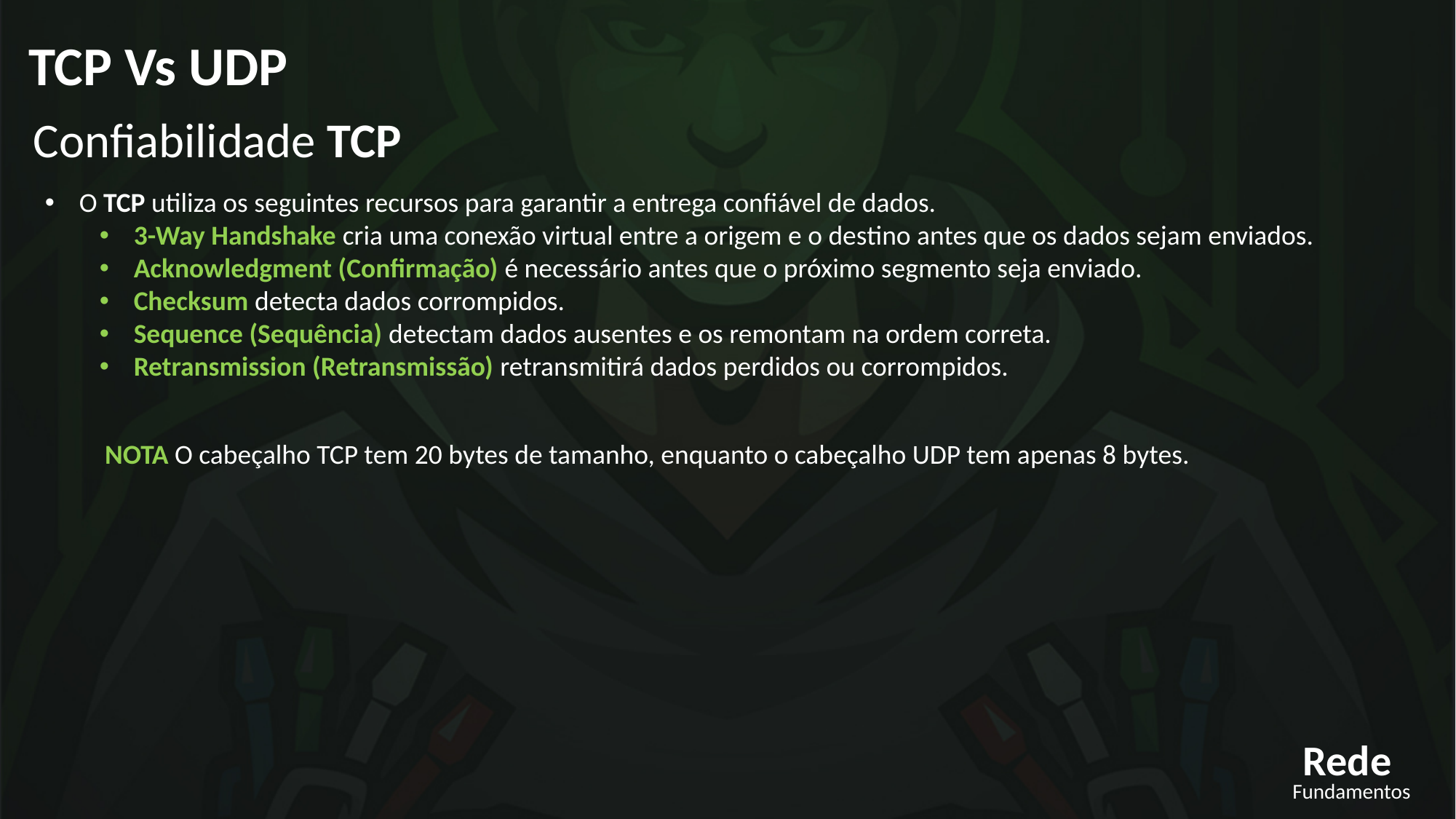

TCP Vs UDP
Confiabilidade TCP
O TCP utiliza os seguintes recursos para garantir a entrega confiável de dados.
3-Way Handshake cria uma conexão virtual entre a origem e o destino antes que os dados sejam enviados.
Acknowledgment (Confirmação) é necessário antes que o próximo segmento seja enviado.
Checksum detecta dados corrompidos.
Sequence (Sequência) detectam dados ausentes e os remontam na ordem correta.
Retransmission (Retransmissão) retransmitirá dados perdidos ou corrompidos.
NOTA O cabeçalho TCP tem 20 bytes de tamanho, enquanto o cabeçalho UDP tem apenas 8 bytes.
Rede
Fundamentos